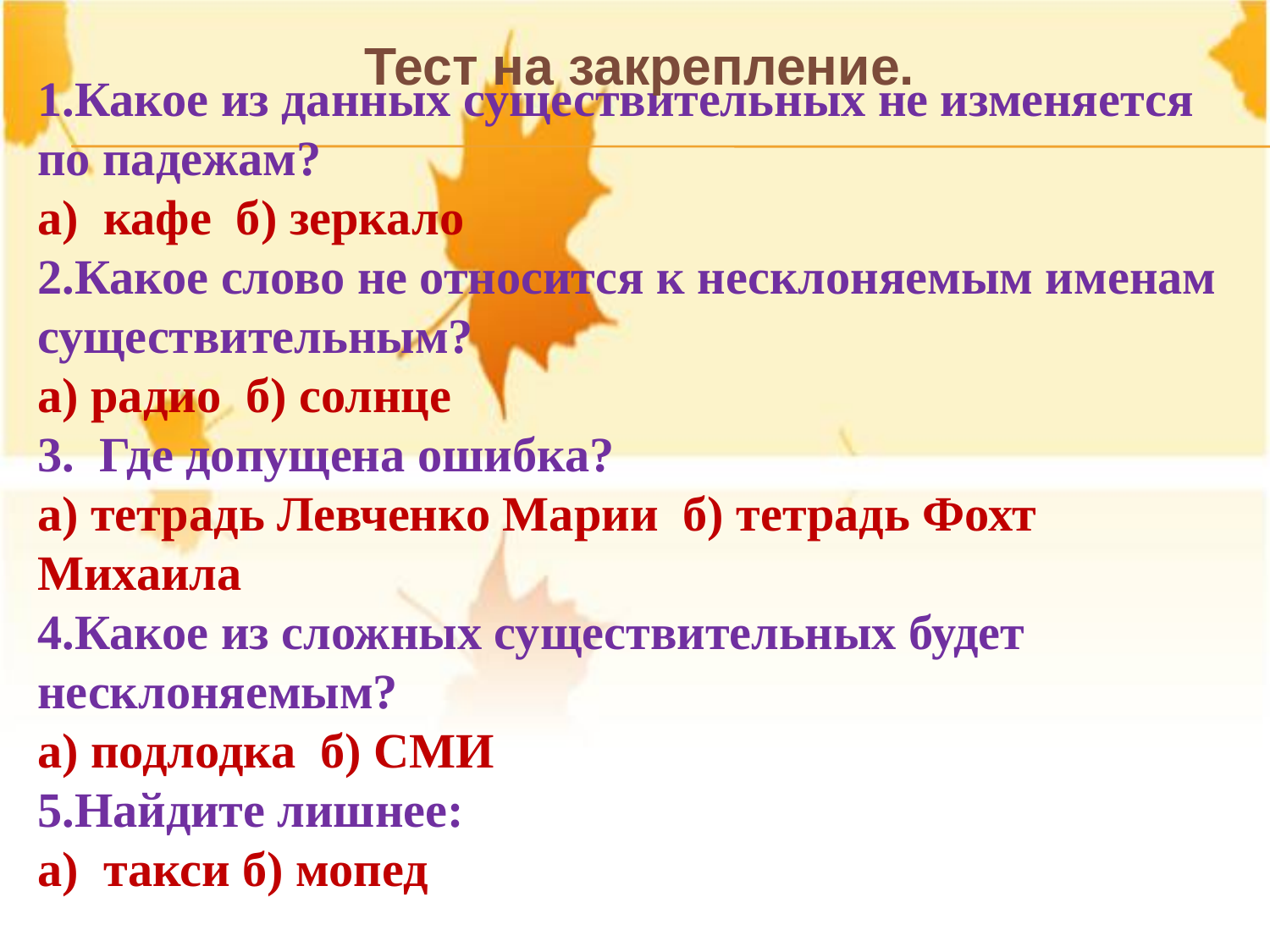

Тест на закрепление.
1.Какое из данных существительных не изменяется по падежам?
а)  кафе  б) зеркало
2.Какое слово не относится к несклоняемым именам существительным?
а) радио  б) солнце
3.  Где допущена ошибка?
а) тетрадь Левченко Марии  б) тетрадь Фохт Михаила
4.Какое из сложных существительных будет несклоняемым?
а) подлодка  б) СМИ
5.Найдите лишнее:
а)  такси б) мопед